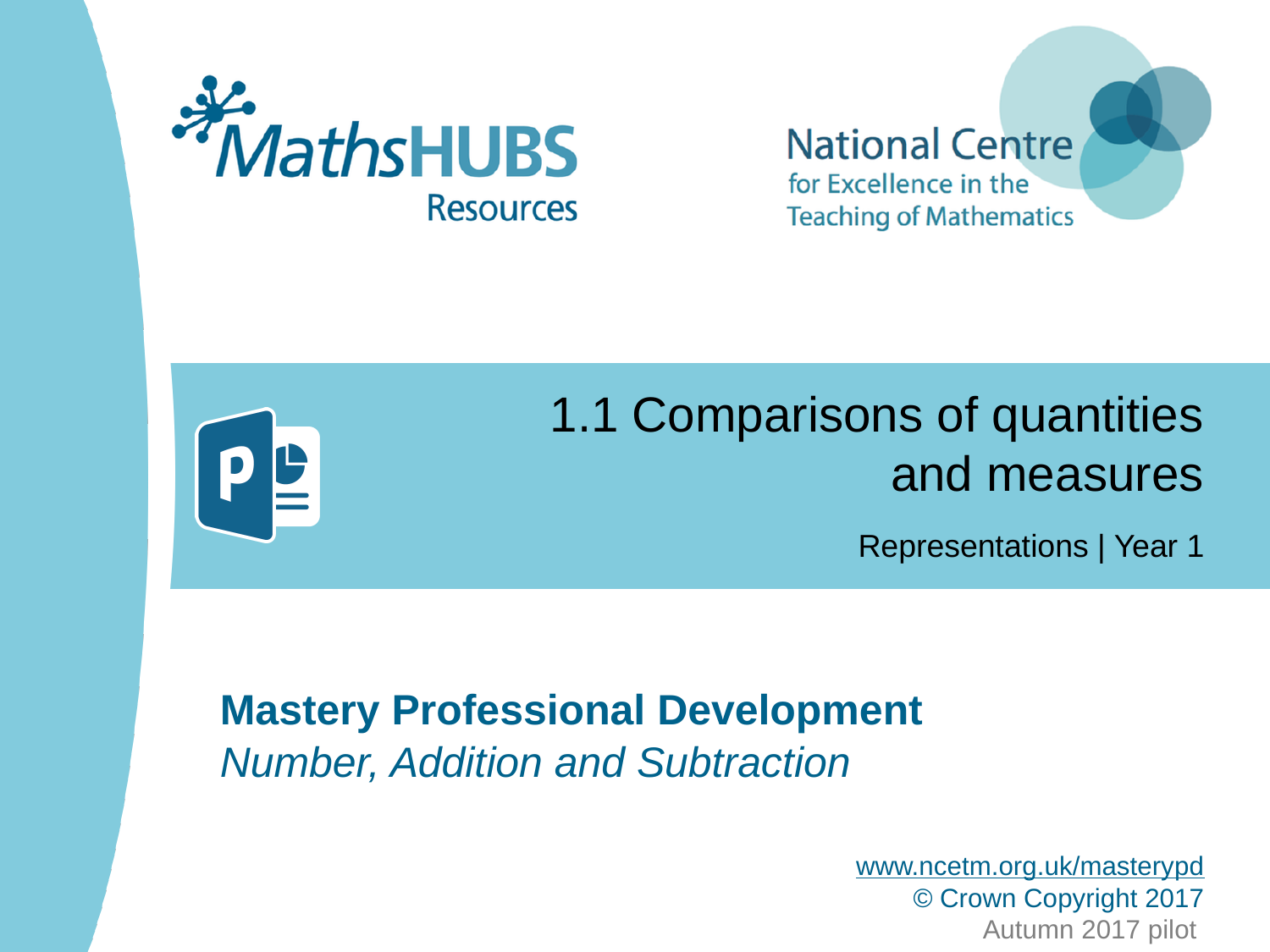

# 1.1 Comparisons of quantities and measures
Representations | Year 1
Number, Addition and Subtraction